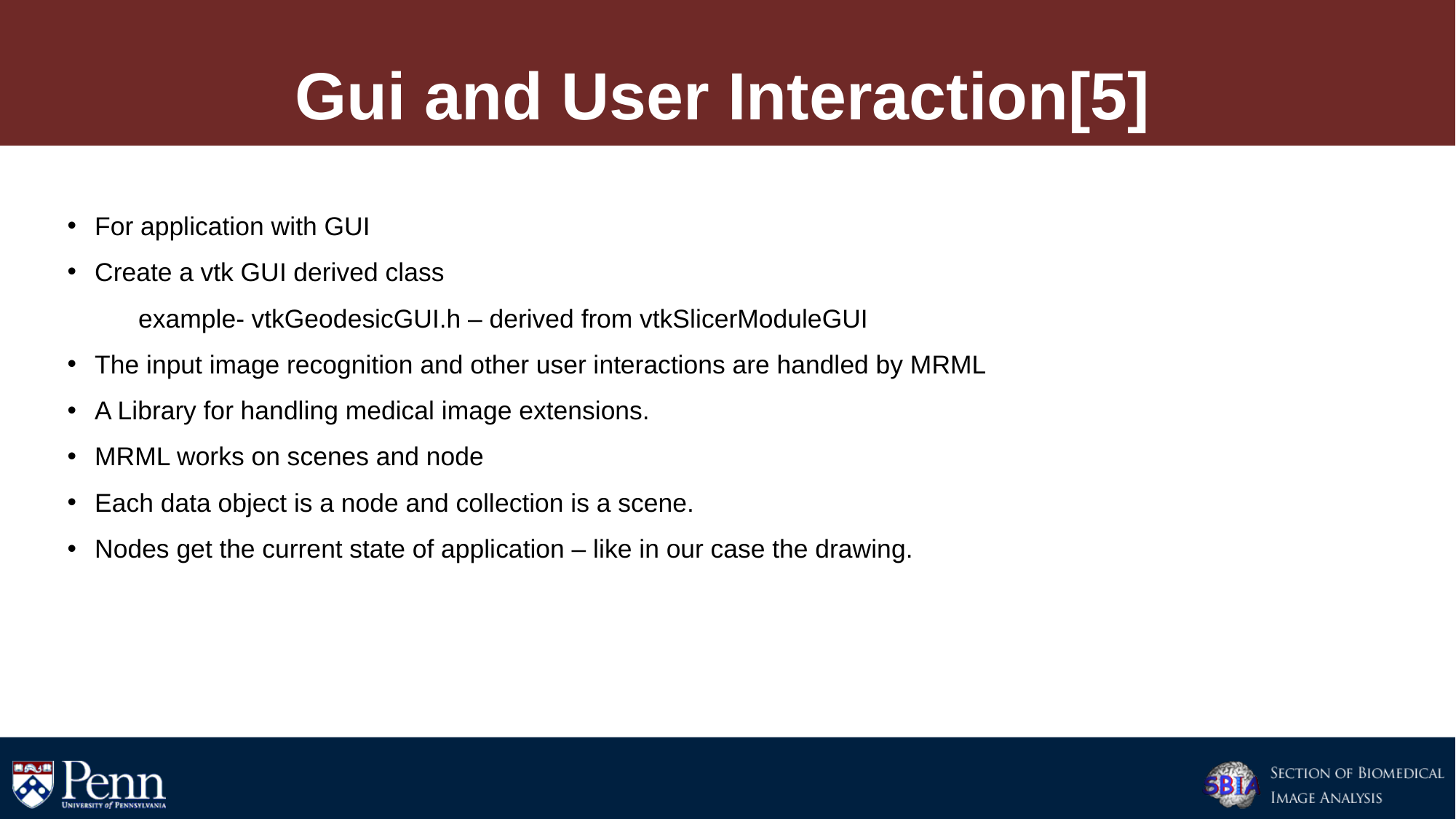

# Gui and User Interaction[5]
For application with GUI
Create a vtk GUI derived class
          example- vtkGeodesicGUI.h – derived from vtkSlicerModuleGUI
The input image recognition and other user interactions are handled by MRML
A Library for handling medical image extensions.
MRML works on scenes and node
Each data object is a node and collection is a scene.
Nodes get the current state of application – like in our case the drawing.